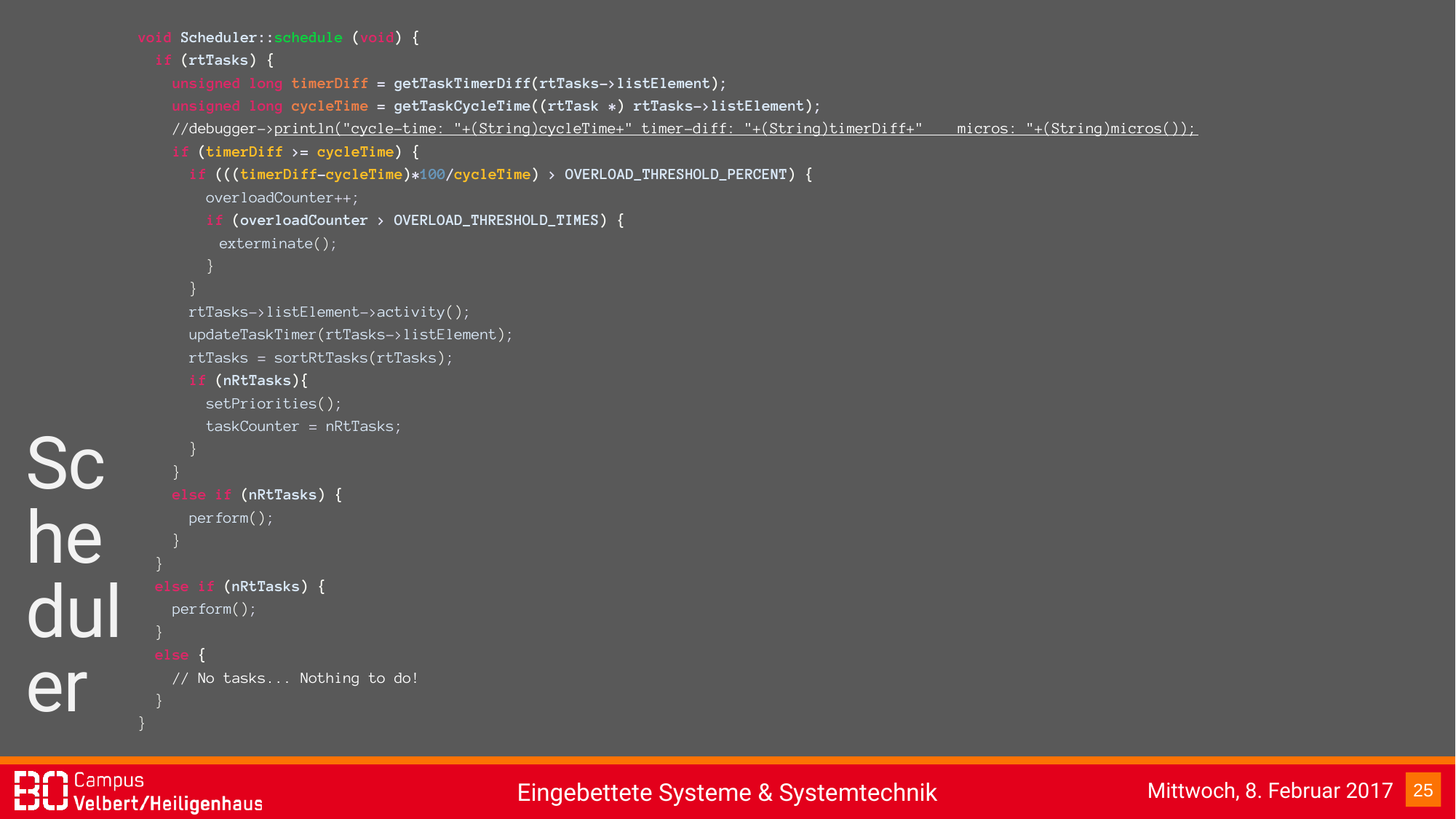

void Scheduler::schedule (void) {
  if (rtTasks) {
    unsigned long timerDiff = getTaskTimerDiff(rtTasks->listElement);
    unsigned long cycleTime = getTaskCycleTime((rtTask *) rtTasks->listElement);
    //debugger->println("cycle-time: "+(String)cycleTime+" timer-diff: "+(String)timerDiff+"    micros: "+(String)micros());
    if (timerDiff >= cycleTime) {
      if (((timerDiff-cycleTime)*100/cycleTime) > OVERLOAD_THRESHOLD_PERCENT) {
        overloadCounter++;
        if (overloadCounter > OVERLOAD_THRESHOLD_TIMES) {
        exterminate();
        }
      }
      rtTasks->listElement->activity();
      updateTaskTimer(rtTasks->listElement);
      rtTasks = sortRtTasks(rtTasks);
      if (nRtTasks){
        setPriorities();
        taskCounter = nRtTasks;
      }
    }
    else if (nRtTasks) {
      perform();
    }
  }
  else if (nRtTasks) {
    perform();
  }
  else {
    // No tasks... Nothing to do!
  }
}
# Scheduler

Mittwoch, 8. Februar 2017
25